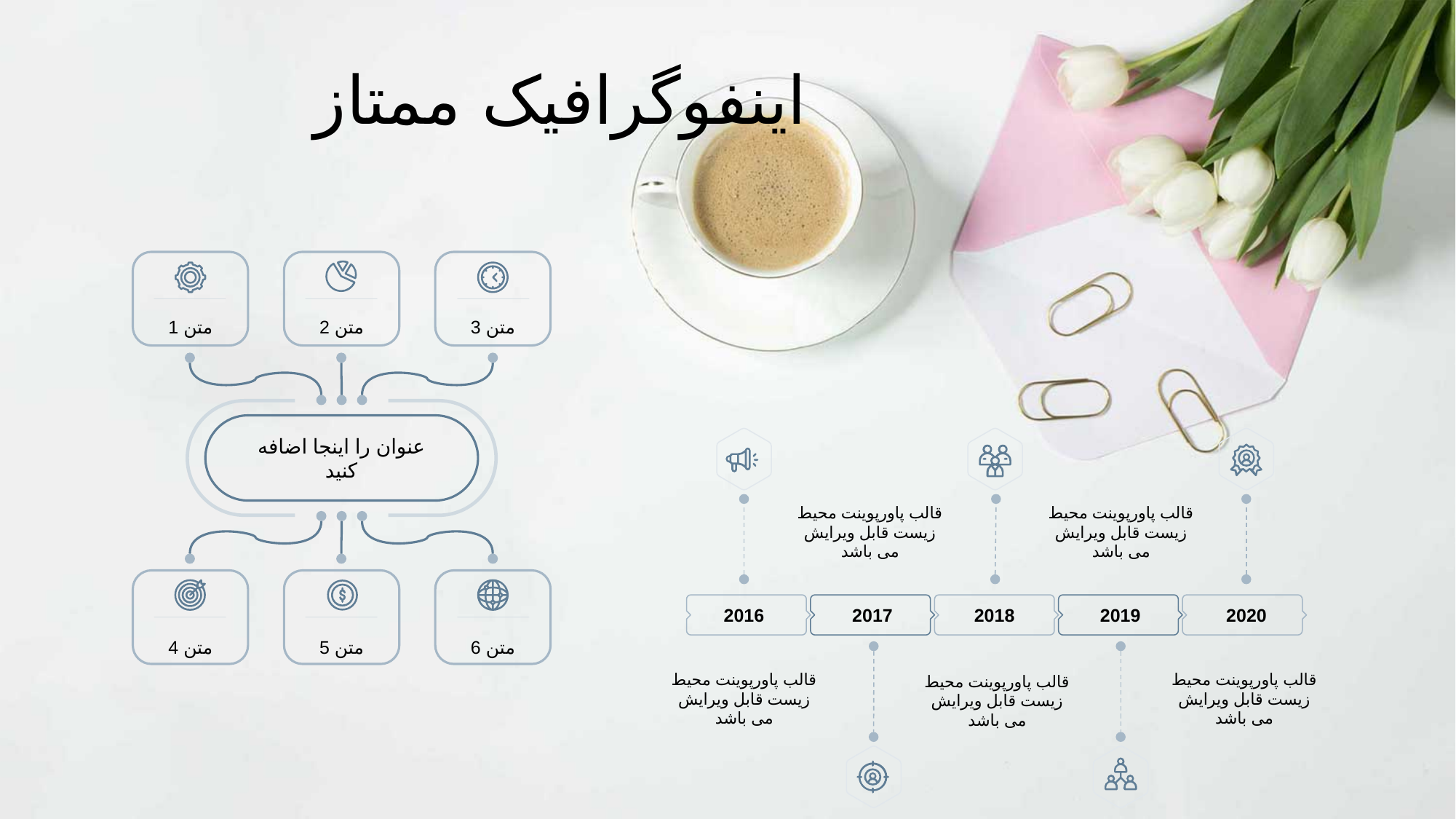

اینفوگرافیک ممتاز

متن 2
متن 3
متن 1

عنوان را اینجا اضافه کنید

قالب پاورپوینت محیط زیست قابل ویرایش می باشد
قالب پاورپوینت محیط زیست قابل ویرایش می باشد

2016
2017
2018
2019
2020

متن 4
متن 5
متن 6

قالب پاورپوینت محیط زیست قابل ویرایش می باشد
قالب پاورپوینت محیط زیست قابل ویرایش می باشد
قالب پاورپوینت محیط زیست قابل ویرایش می باشد